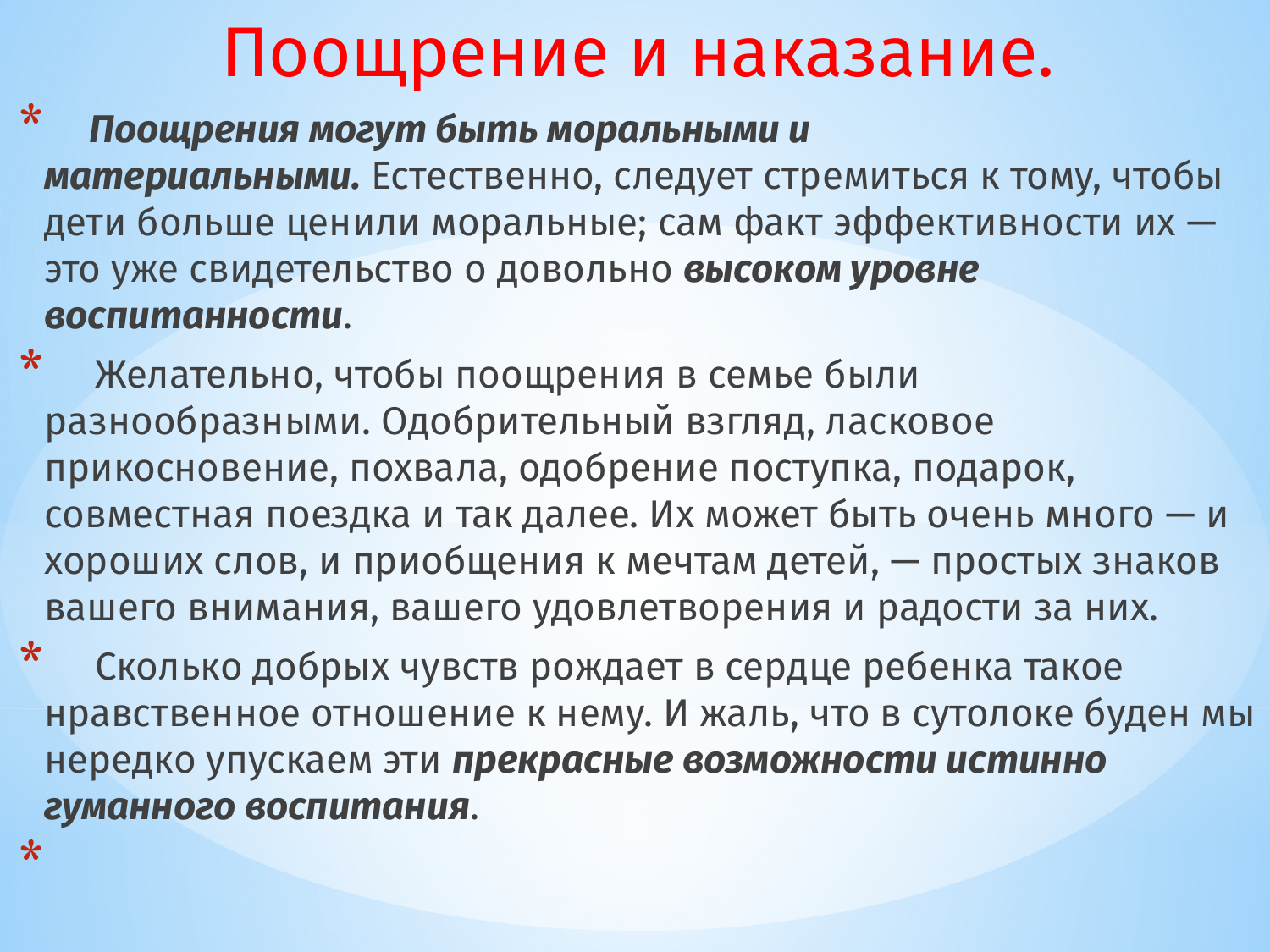

Поощрение и наказание.
     Поощрения могут быть моральными и материальными. Естественно, следует стремиться к тому, чтобы дети больше ценили моральные; сам факт эффективности их — это уже свидетельство о довольно высоком уровне воспитанности.
     Желательно, чтобы поощрения в семье были разнообразными. Одобрительный взгляд, ласковое прикосновение, похвала, одобрение поступка, подарок, совместная поездка и так далее. Их может быть очень много — и хороших слов, и приобщения к мечтам детей, — простых знаков вашего внимания, вашего удовлетворения и радости за них.
     Сколько добрых чувств рождает в сердце ребенка такое нравственное отношение к нему. И жаль, что в сутолоке буден мы нередко упускаем эти прекрасные возможности истинно гуманного воспитания.

#